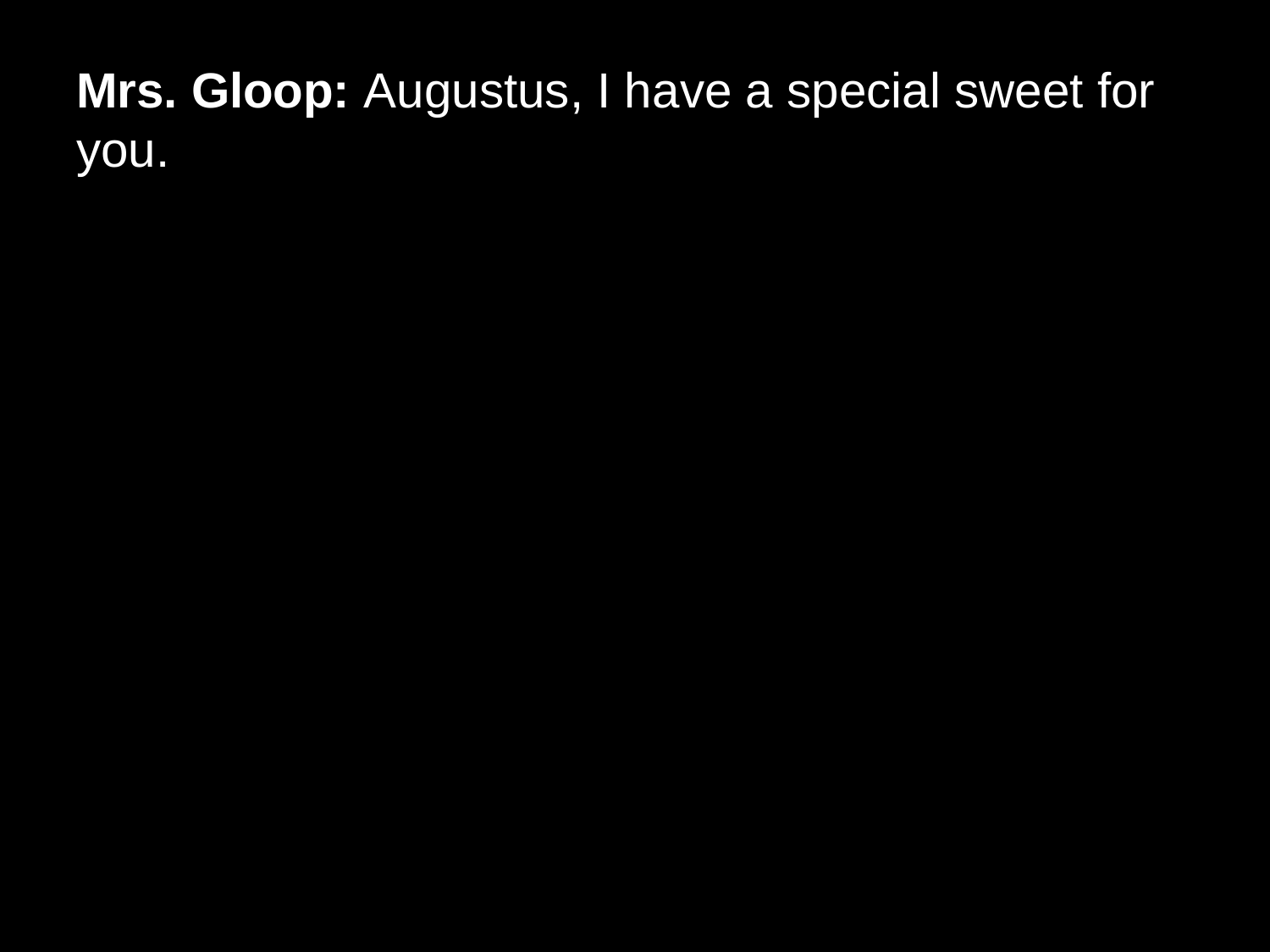

# Mrs. Gloop: Augustus, I have a special sweet for you.